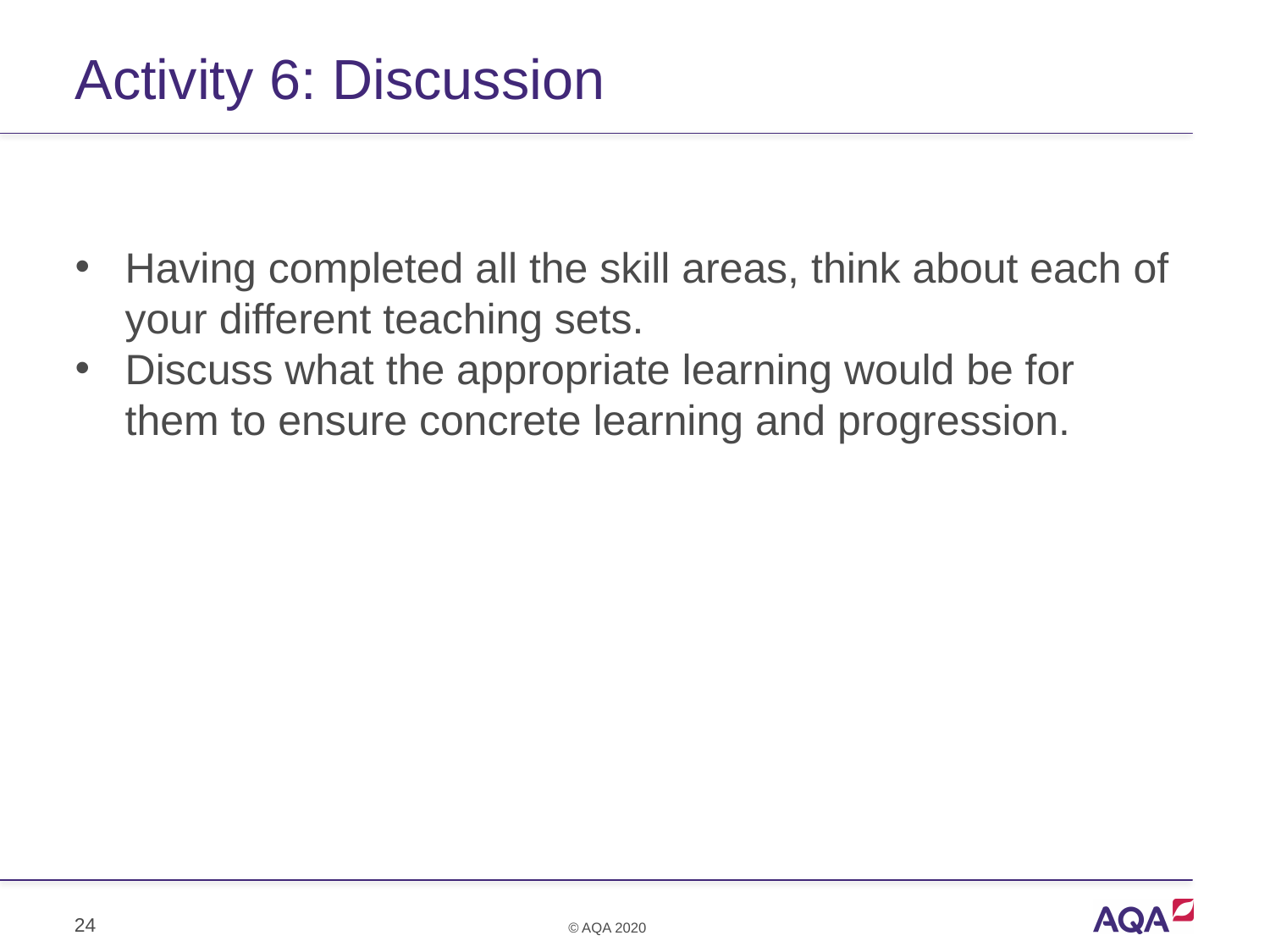

# Activity 6: Discussion
Having completed all the skill areas, think about each of your different teaching sets.
Discuss what the appropriate learning would be for them to ensure concrete learning and progression.

24
© AQA 2020